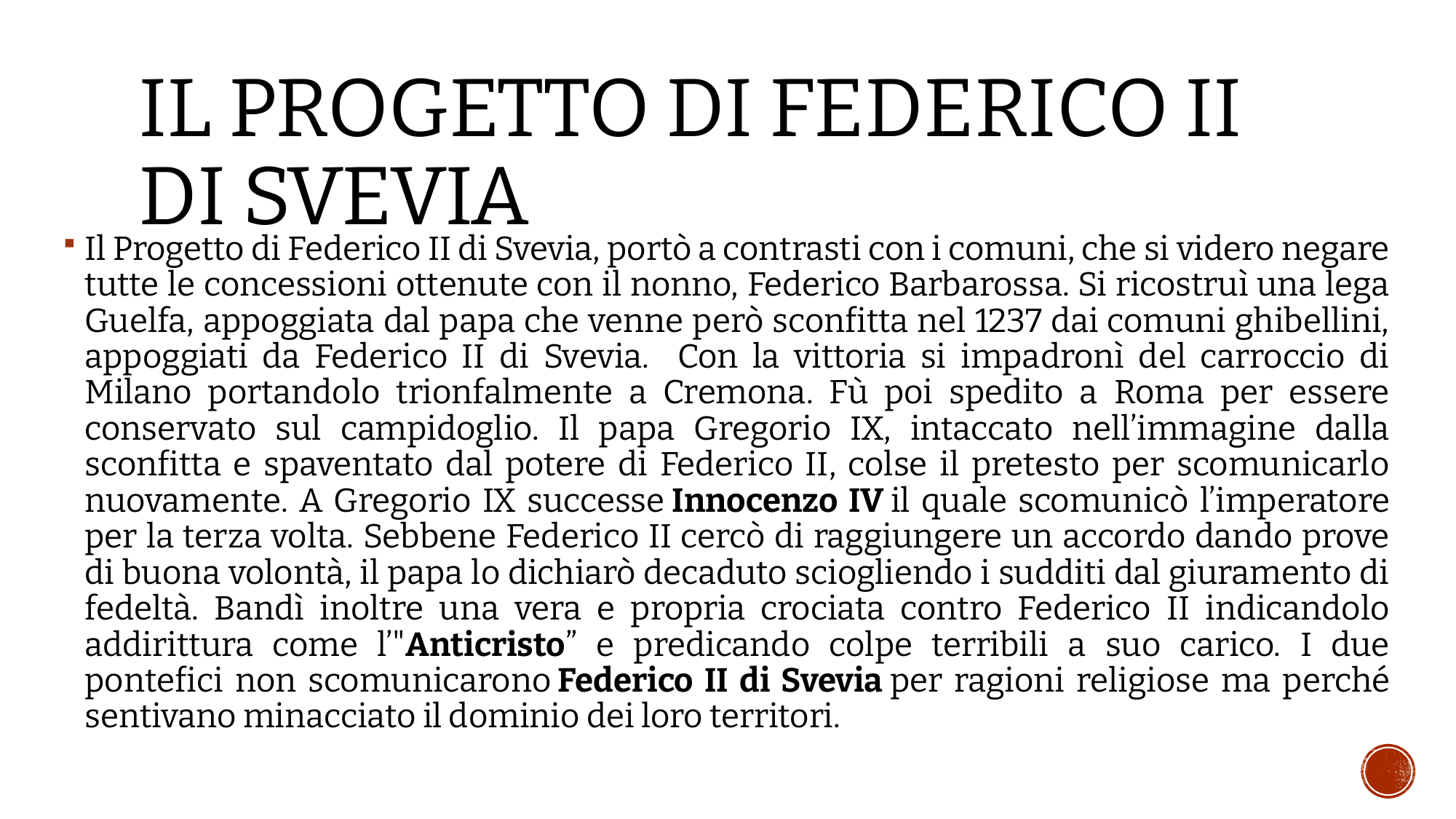

# IL PROGETTO di Federico ii di Svevia
Il Progetto di Federico II di Svevia, portò a contrasti con i comuni, che si videro negare tutte le concessioni ottenute con il nonno, Federico Barbarossa. Si ricostruì una lega Guelfa, appoggiata dal papa che venne però sconfitta nel 1237 dai comuni ghibellini, appoggiati da Federico II di Svevia.  Con la vittoria si impadronì del carroccio di Milano portandolo trionfalmente a Cremona. Fù poi spedito a Roma per essere conservato sul campidoglio. Il papa Gregorio IX, intaccato nell’immagine dalla sconfitta e spaventato dal potere di Federico II, colse il pretesto per scomunicarlo nuovamente. A Gregorio IX successe Innocenzo IV il quale scomunicò l’imperatore per la terza volta. Sebbene Federico II cercò di raggiungere un accordo dando prove di buona volontà, il papa lo dichiarò decaduto sciogliendo i sudditi dal giuramento di fedeltà. Bandì inoltre una vera e propria crociata contro Federico II indicandolo addirittura come l’"Anticristo” e predicando colpe terribili a suo carico. I due pontefici non scomunicarono Federico II di Svevia per ragioni religiose ma perché sentivano minacciato il dominio dei loro territori.